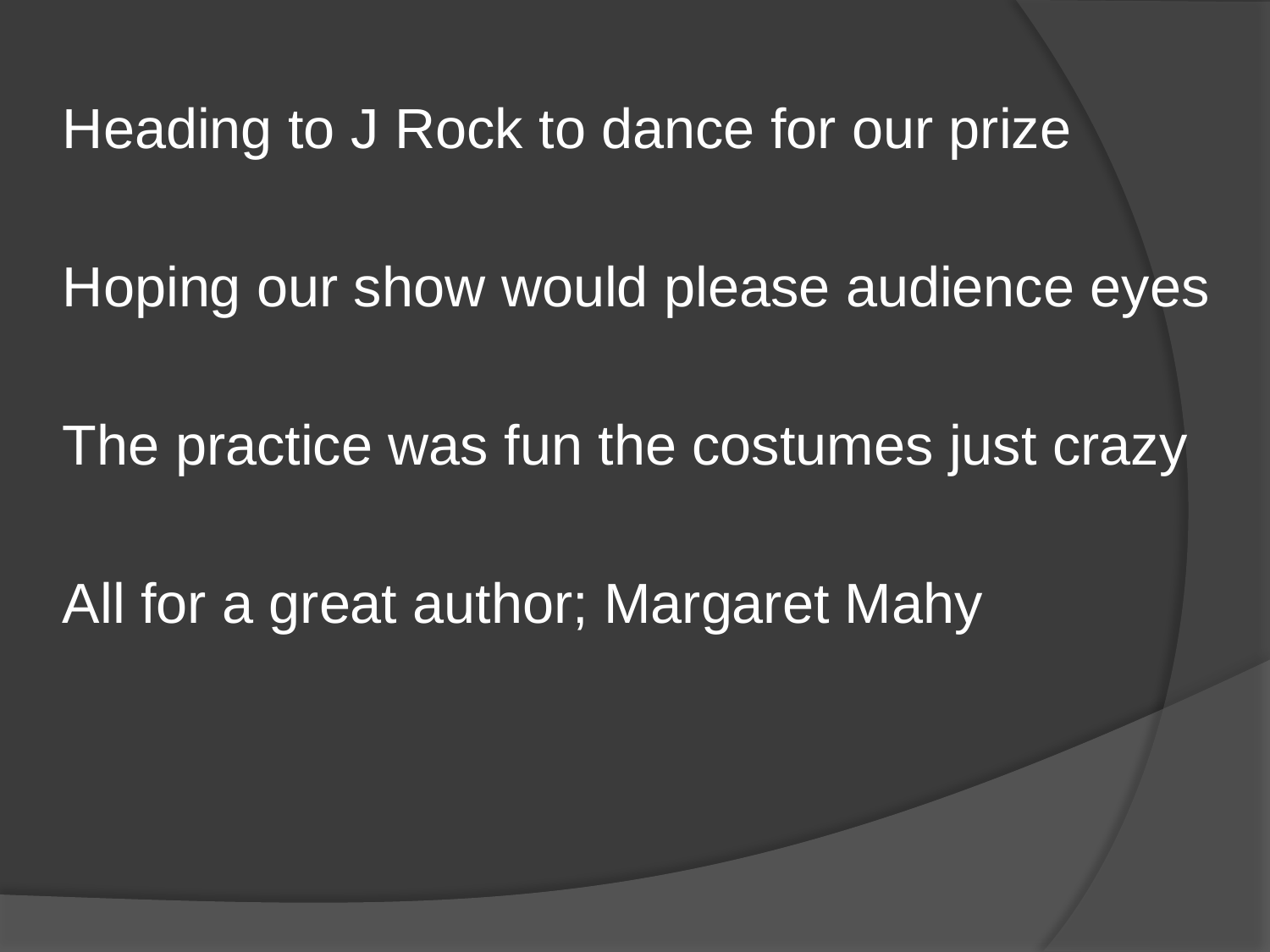

Heading to J Rock to dance for our prize

Hoping our show would please audience eyes

The practice was fun the costumes just crazy

All for a great author; Margaret Mahy